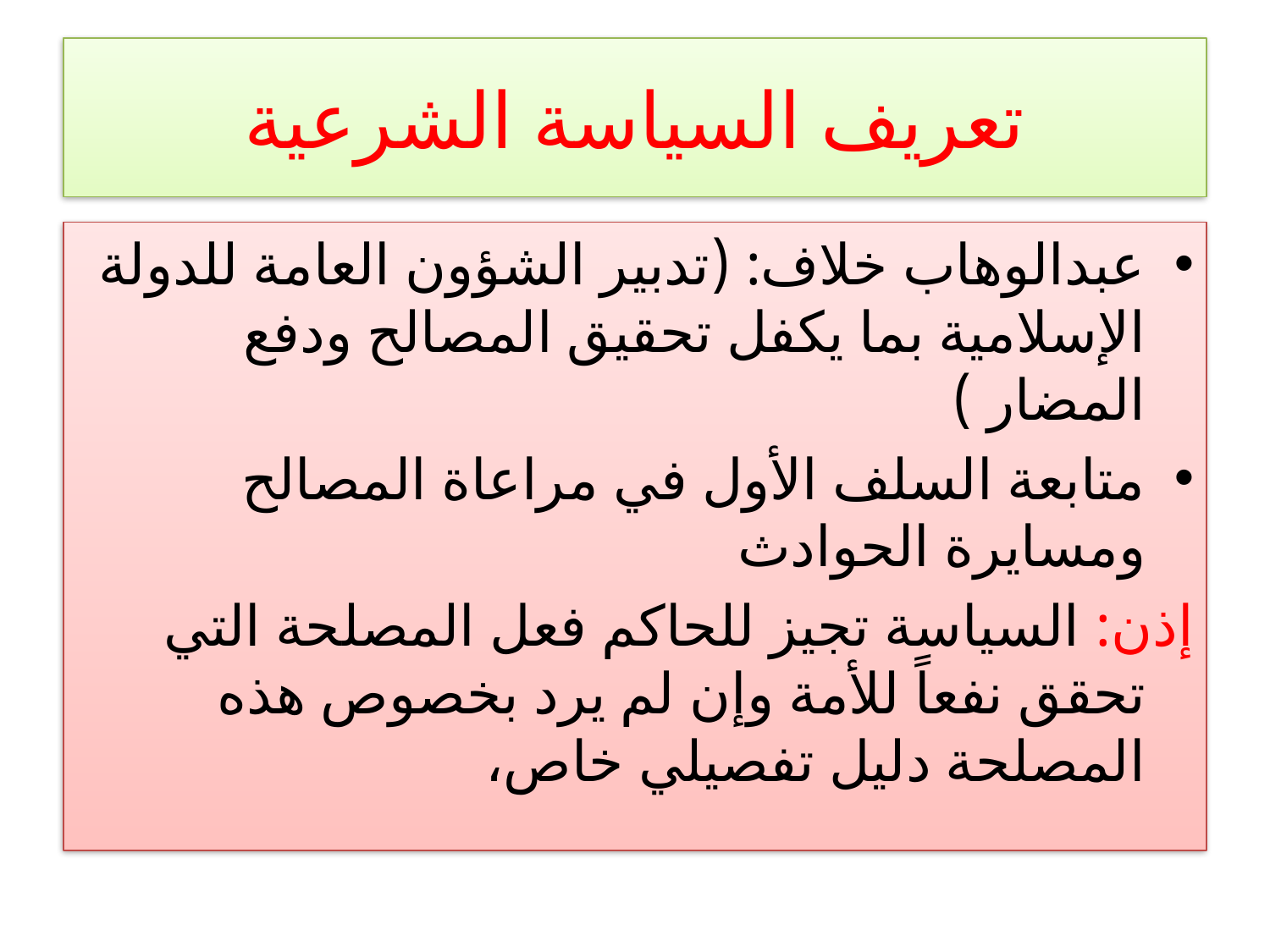

# تعريف السياسة الشرعية
عبدالوهاب خلاف: (تدبير الشؤون العامة للدولة الإسلامية بما يكفل تحقيق المصالح ودفع المضار )
متابعة السلف الأول في مراعاة المصالح ومسايرة الحوادث
إذن: السياسة تجيز للحاكم فعل المصلحة التي تحقق نفعاً للأمة وإن لم يرد بخصوص هذه المصلحة دليل تفصيلي خاص،